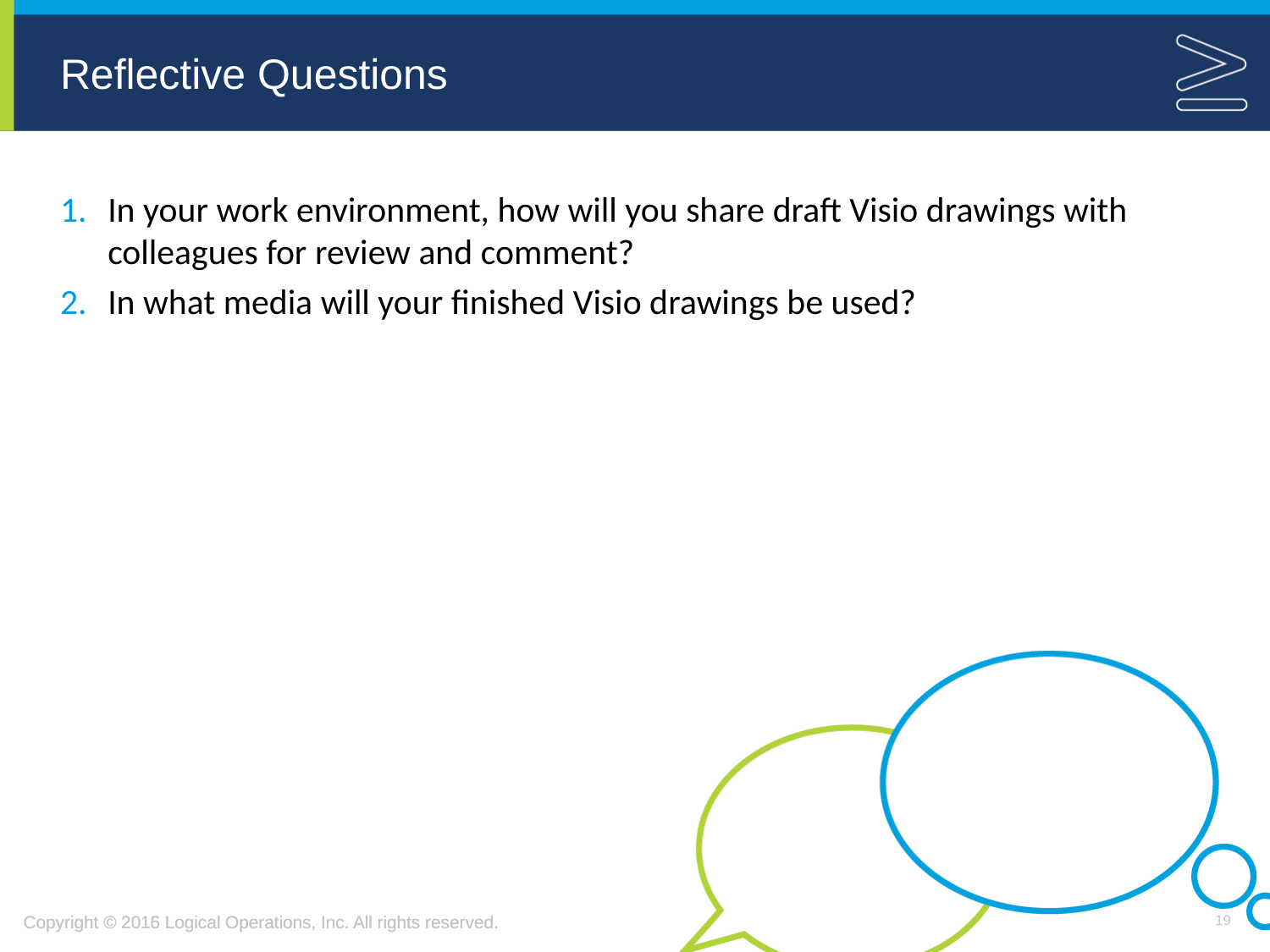

# Reflective Questions
In your work environment, how will you share draft Visio drawings with colleagues for review and comment?
In what media will your finished Visio drawings be used?
19